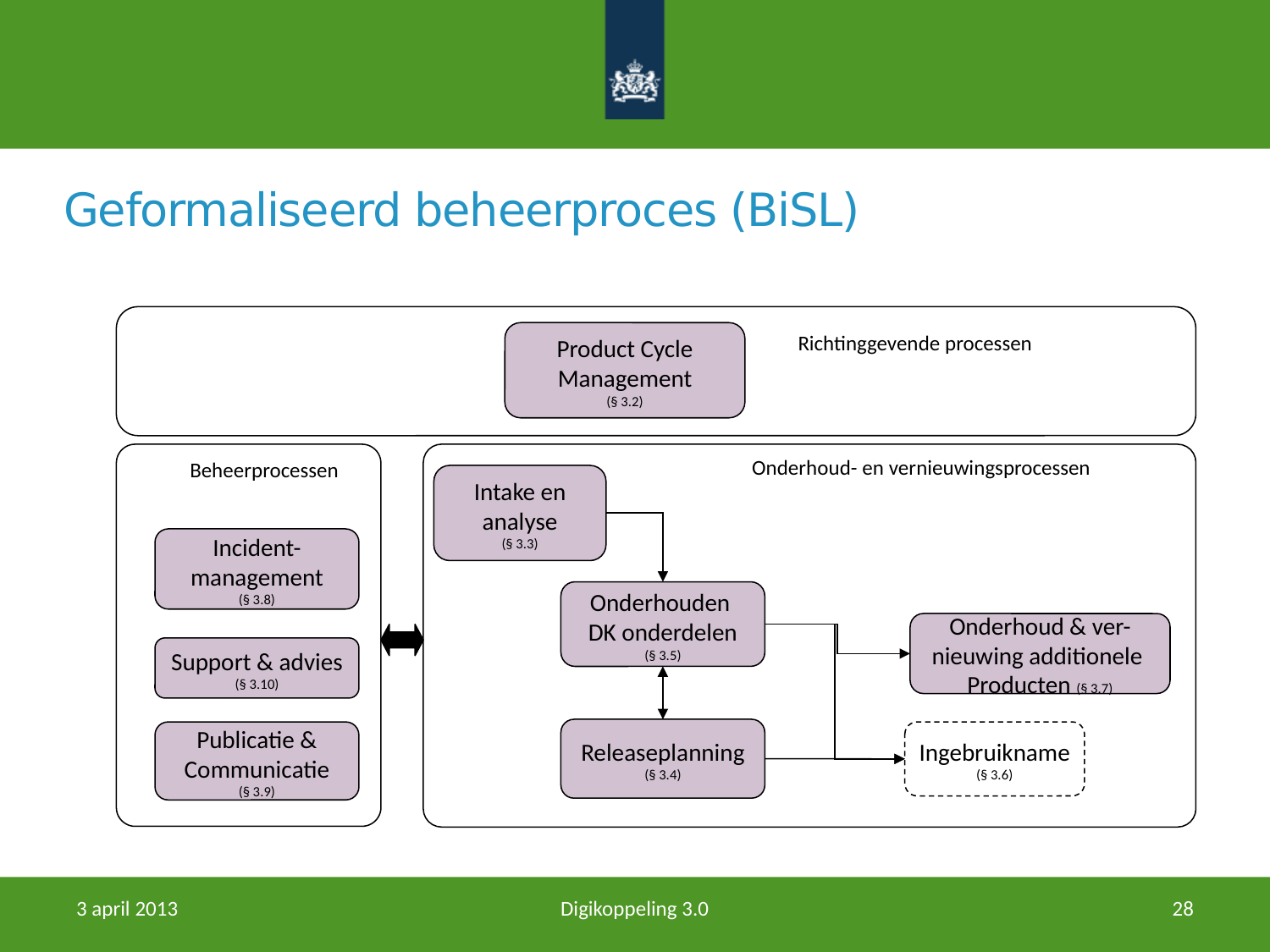

# Geformaliseerd beheerproces (BiSL)

Richtinggevende processen
Product Cycle
Management
(§ 3.2)‏

Onderhoud- en vernieuwingsprocessen
Beheerprocessen
Intake en
analyse
(§ 3.3)‏
Incident-
management
(§ 3.8)‏
Onderhouden
DK onderdelen
(§ 3.5)‏
Onderhoud & ver-
nieuwing additionele
Producten (§ 3.7)‏

Support & advies
(§ 3.10)‏
Releaseplanning
(§ 3.4)‏
Publicatie &
Communicatie
(§ 3.9)‏
Ingebruikname
(§ 3.6)‏
3 april 2013
Digikoppeling 3.0
28